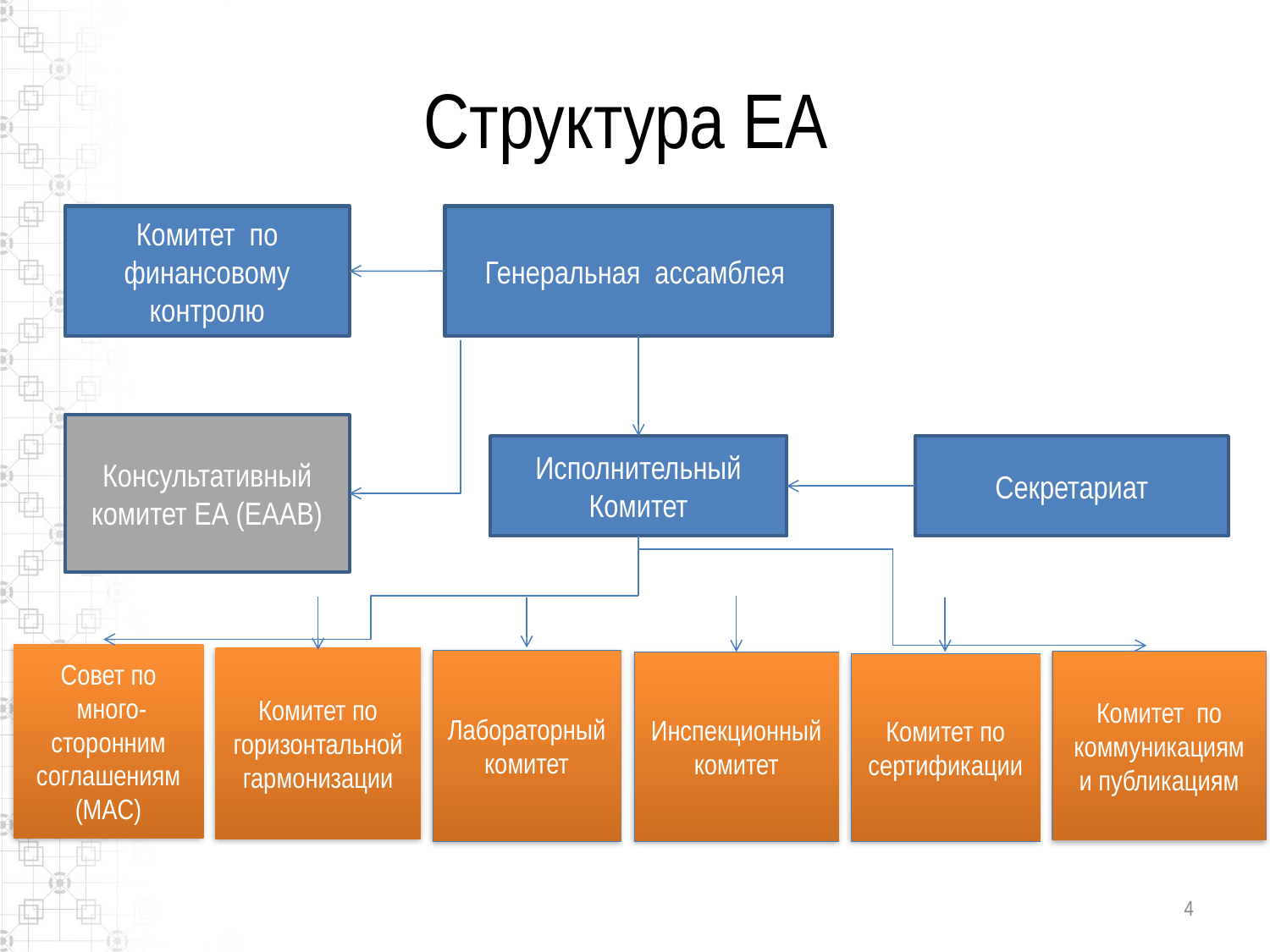

# Структура ЕА
Генеральная  ассамблея
Комитет  по финансовому контролю
Консультативный комитет ЕА (EAAB)
Исполнительный Комитет
Секретариат
Совет по
 много-сторонним соглашениям
(MAC)
Комитет по горизонтальной гармонизации
Лабораторный комитет
Комитет  по коммуникациям и публикациям
Инспекционный комитет
Комитет по
сертификации
4